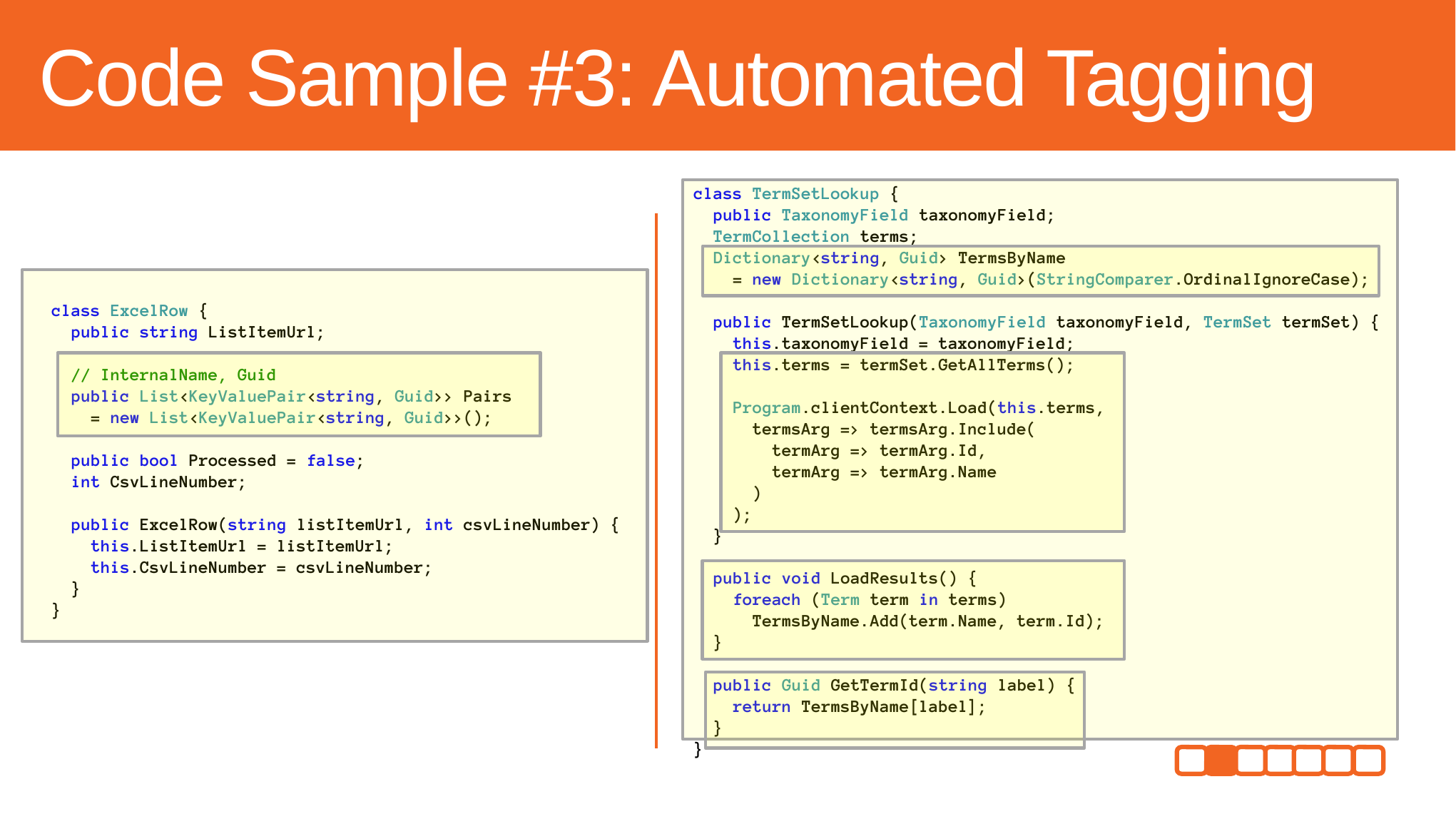

Code Sample #3: Automated Tagging
class TermSetLookup {
  public TaxonomyField taxonomyField;
  TermCollection terms;
  Dictionary<string, Guid> TermsByName
    = new Dictionary<string, Guid>(StringComparer.OrdinalIgnoreCase);

  public TermSetLookup(TaxonomyField taxonomyField, TermSet termSet) {
    this.taxonomyField = taxonomyField;
    this.terms = termSet.GetAllTerms();

    Program.clientContext.Load(this.terms,
      termsArg => termsArg.Include(
        termArg => termArg.Id,
        termArg => termArg.Name
      )
    );
  }

  public void LoadResults() {
    foreach (Term term in terms)
      TermsByName.Add(term.Name, term.Id);
  }

  public Guid GetTermId(string label) {
    return TermsByName[label];
  }
}

class ExcelRow {
  public string ListItemUrl;

  // InternalName, Guid
  public List<KeyValuePair<string, Guid>> Pairs
    = new List<KeyValuePair<string, Guid>>();

  public bool Processed = false;
  int CsvLineNumber;

  public ExcelRow(string listItemUrl, int csvLineNumber) {
    this.ListItemUrl = listItemUrl;
    this.CsvLineNumber = csvLineNumber;
  }
}